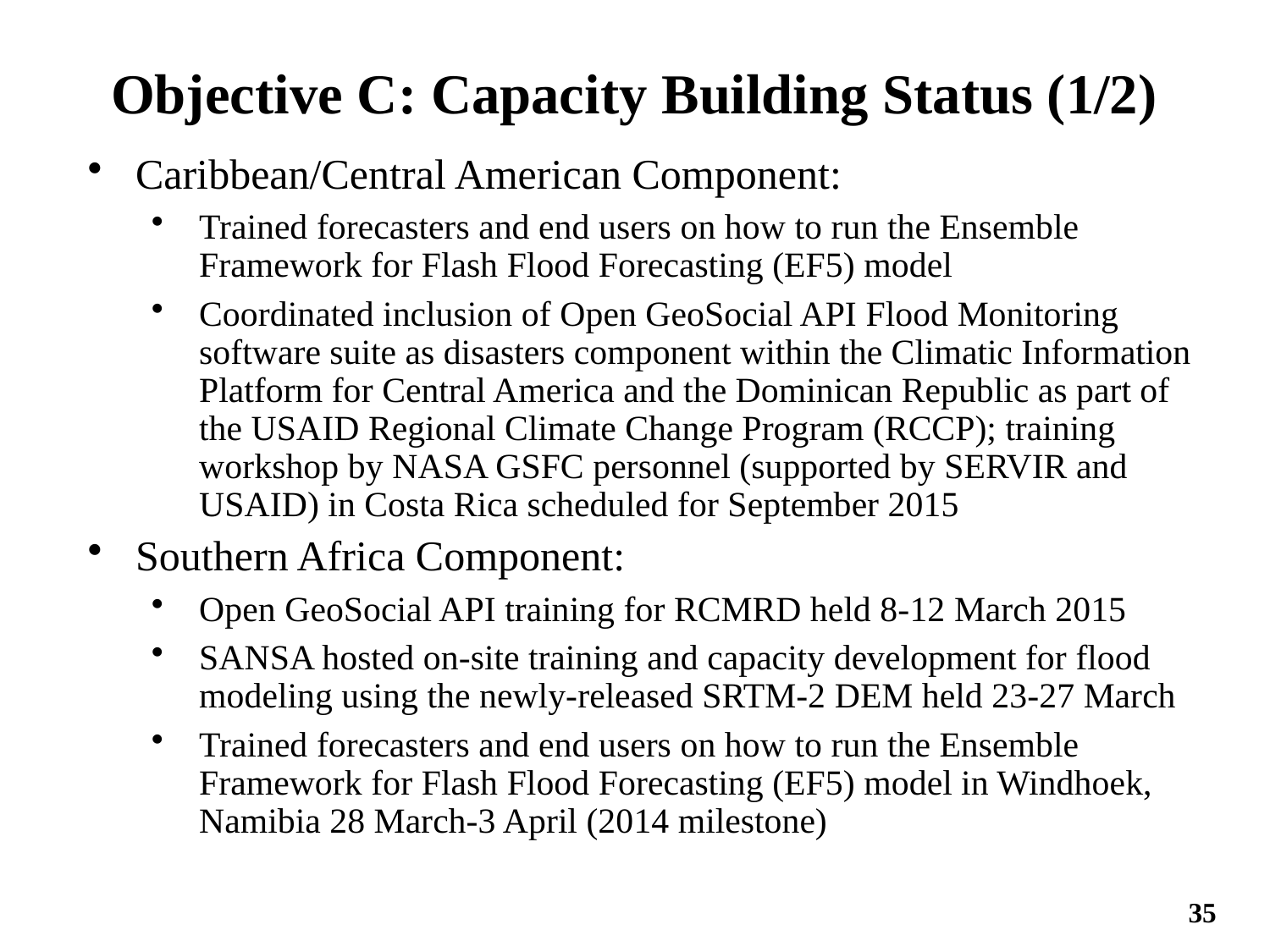

# Objective C: Capacity Building Status (1/2)
Caribbean/Central American Component:
Trained forecasters and end users on how to run the Ensemble Framework for Flash Flood Forecasting (EF5) model
Coordinated inclusion of Open GeoSocial API Flood Monitoring software suite as disasters component within the Climatic Information Platform for Central America and the Dominican Republic as part of the USAID Regional Climate Change Program (RCCP); training workshop by NASA GSFC personnel (supported by SERVIR and USAID) in Costa Rica scheduled for September 2015
Southern Africa Component:
Open GeoSocial API training for RCMRD held 8-12 March 2015
SANSA hosted on-site training and capacity development for flood modeling using the newly-released SRTM-2 DEM held 23-27 March
Trained forecasters and end users on how to run the Ensemble Framework for Flash Flood Forecasting (EF5) model in Windhoek, Namibia 28 March-3 April (2014 milestone)
35